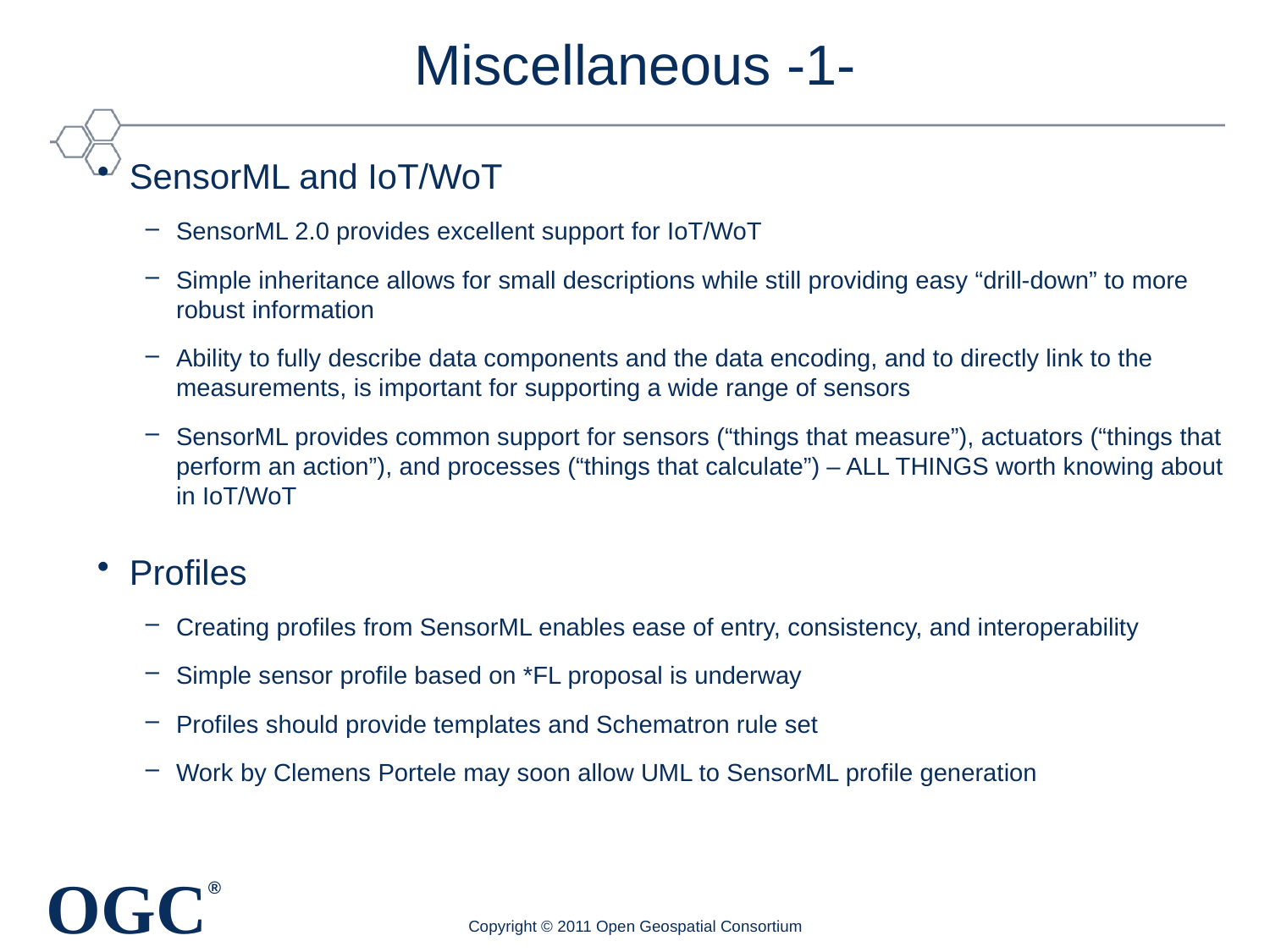

Miscellaneous -1-

SensorML and IoT/WoT
SensorML 2.0 provides excellent support for IoT/WoT
Simple inheritance allows for small descriptions while still providing easy “drill-down” to more robust information
Ability to fully describe data components and the data encoding, and to directly link to the measurements, is important for supporting a wide range of sensors
SensorML provides common support for sensors (“things that measure”), actuators (“things that perform an action”), and processes (“things that calculate”) – ALL THINGS worth knowing about in IoT/WoT
Profiles
Creating profiles from SensorML enables ease of entry, consistency, and interoperability
Simple sensor profile based on *FL proposal is underway
Profiles should provide templates and Schematron rule set
Work by Clemens Portele may soon allow UML to SensorML profile generation
Copyright © 2011 Open Geospatial Consortium